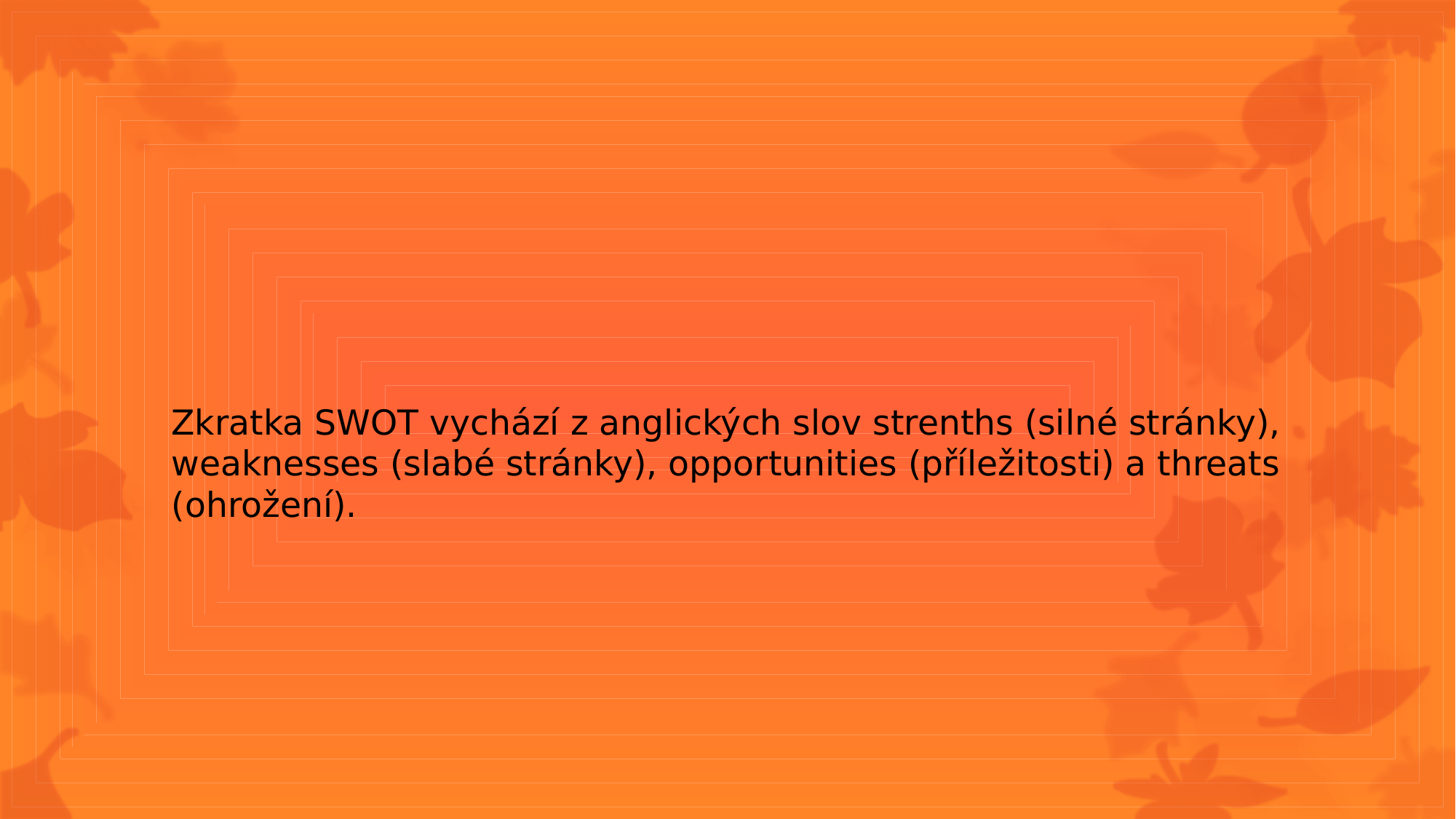

# Zkratka SWOT vychází z anglických slov strenths (silné stránky), weaknesses (slabé stránky), opportunities (příležitosti) a threats (ohrožení).